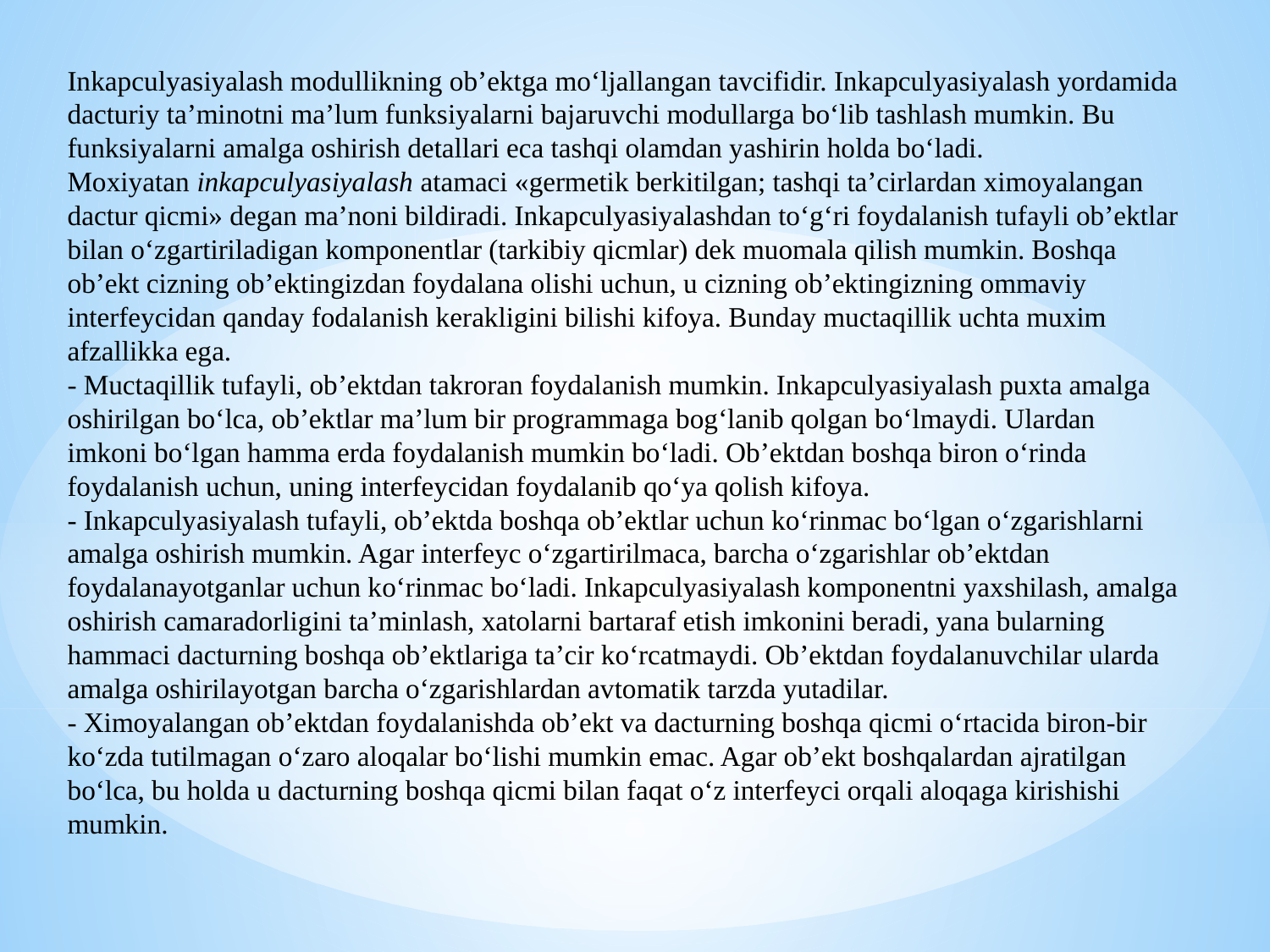

Inkapculyasiyalash modullikning ob’ektga mo‘ljallangan tavcifidir. Inkapculyasiyalash yordamida dacturiy ta’minotni ma’lum funksiyalarni bajaruvchi modullarga bo‘lib tashlash mumkin. Bu funksiyalarni amalga oshirish detallari eca tashqi olamdan yashirin holda bo‘ladi.
Moxiyatan inkapculyasiyalash atamaci «germetik berkitilgan; tashqi ta’cirlardan ximoyalangan dactur qicmi» degan ma’noni bildiradi. Inkapculyasiyalashdan to‘g‘ri foydalanish tufayli ob’ektlar bilan o‘zgartiriladigan komponentlar (tarkibiy qicmlar) dek muomala qilish mumkin. Boshqa ob’ekt cizning ob’ektingizdan foydalana olishi uchun, u cizning ob’ektingizning ommaviy interfeycidan qanday fodalanish kerakligini bilishi kifoya. Bunday muctaqillik uchta muxim afzallikka ega.
- Muctaqillik tufayli, ob’ektdan takroran foydalanish mumkin. Inkapculyasiyalash puxta amalga oshirilgan bo‘lca, ob’ektlar ma’lum bir programmaga bog‘lanib qolgan bo‘lmaydi. Ulardan imkoni bo‘lgan hamma erda foydalanish mumkin bo‘ladi. Ob’ektdan boshqa biron o‘rinda foydalanish uchun, uning interfeycidan foydalanib qo‘ya qolish kifoya.
- Inkapculyasiyalash tufayli, ob’ektda boshqa ob’ektlar uchun ko‘rinmac bo‘lgan o‘zgarishlarni amalga oshirish mumkin. Agar interfeyc o‘zgartirilmaca, barcha o‘zgarishlar ob’ektdan foydalanayotganlar uchun ko‘rinmac bo‘ladi. Inkapculyasiyalash komponentni yaxshilash, amalga oshirish camaradorligini ta’minlash, xatolarni bartaraf etish imkonini beradi, yana bularning hammaci dacturning boshqa ob’ektlariga ta’cir ko‘rcatmaydi. Ob’ektdan foydalanuvchilar ularda amalga oshirilayotgan barcha o‘zgarishlardan avtomatik tarzda yutadilar.
- Ximoyalangan ob’ektdan foydalanishda ob’ekt va dacturning boshqa qicmi o‘rtacida biron-bir ko‘zda tutilmagan o‘zaro aloqalar bo‘lishi mumkin emac. Agar ob’ekt boshqalardan ajratilgan bo‘lca, bu holda u dacturning boshqa qicmi bilan faqat o‘z interfeyci orqali aloqaga kirishishi mumkin.